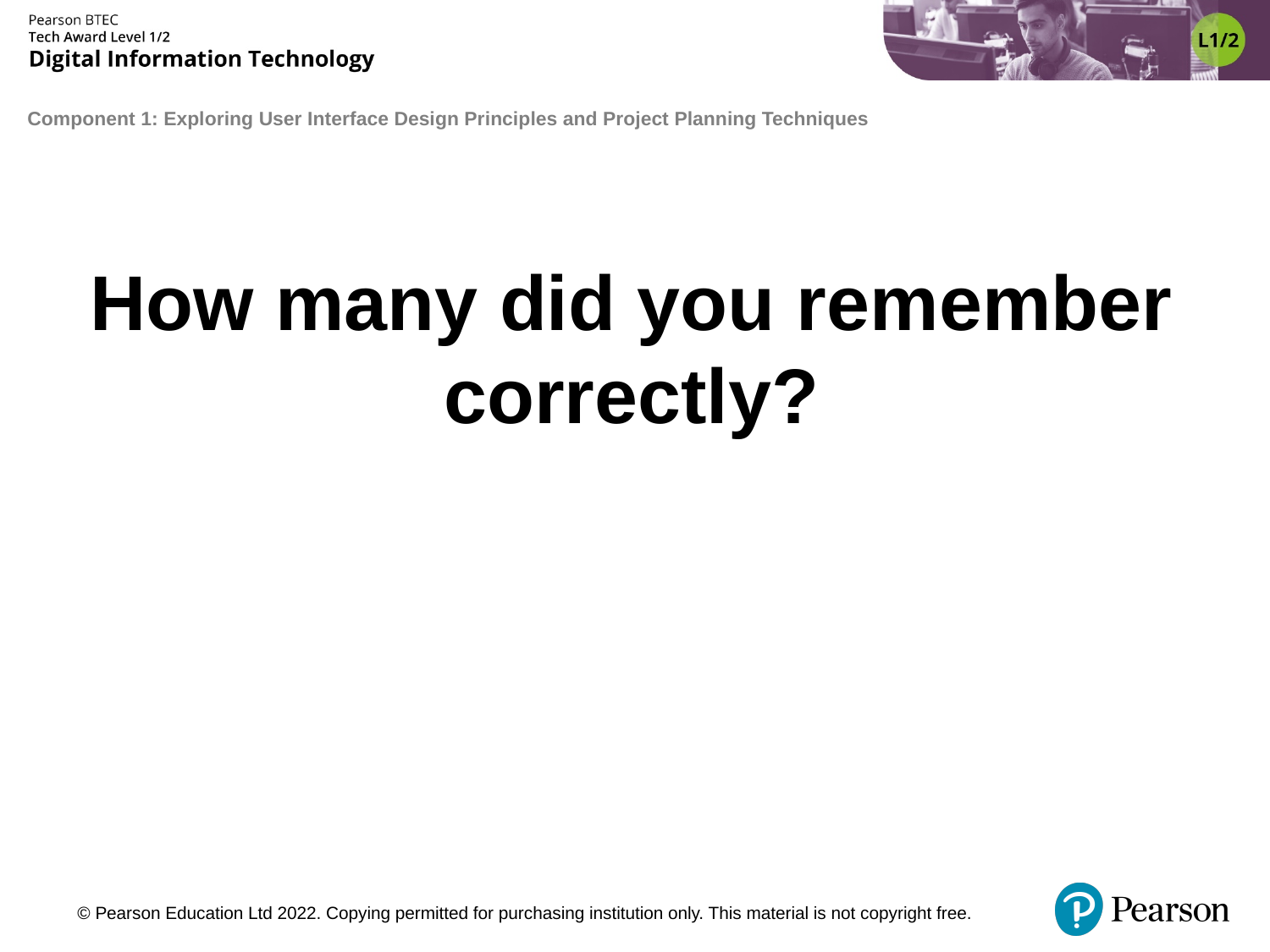

# How many did you remember correctly?